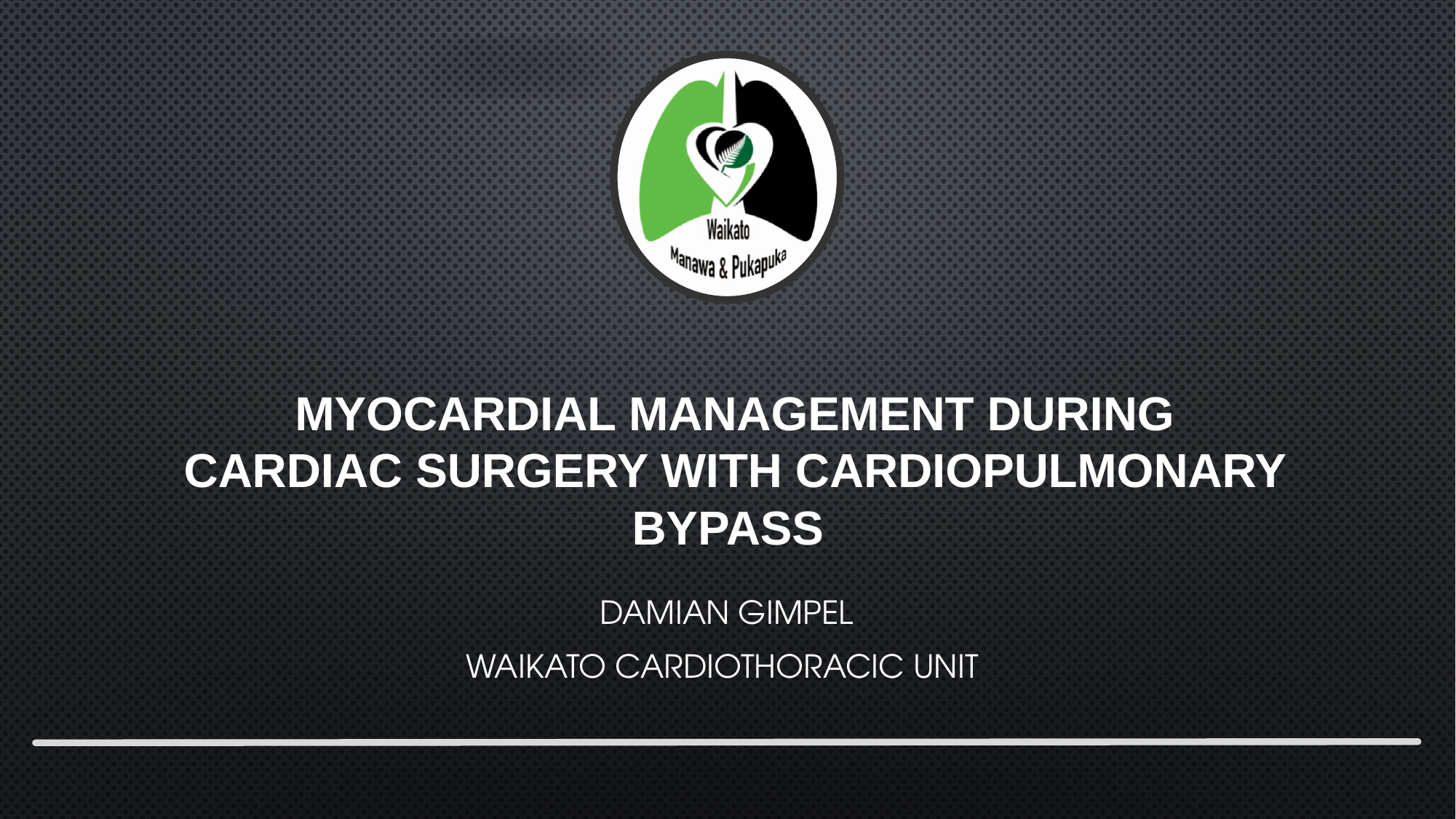

# Myocardial Management during Cardiac Surgery with Cardiopulmonary Bypass
Damian Gimpel
Waikato Cardiothoracic Unit